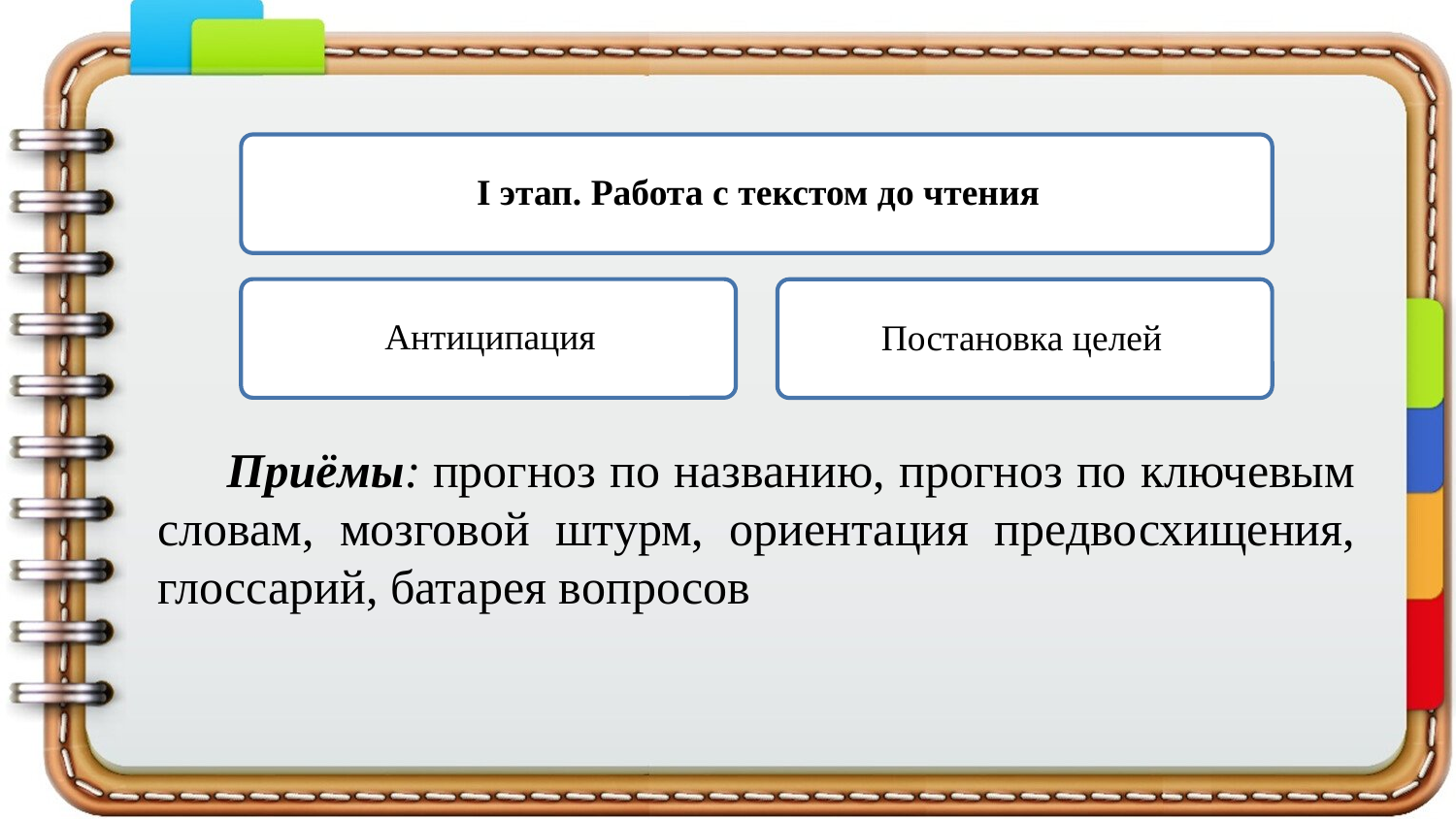

I этап. Работа с текстом до чтения
Антиципация
Постановка целей
     Приёмы: прогноз по названию, прогноз по ключевым словам, мозговой штурм, ориентация предвосхищения, глоссарий, батарея вопросов